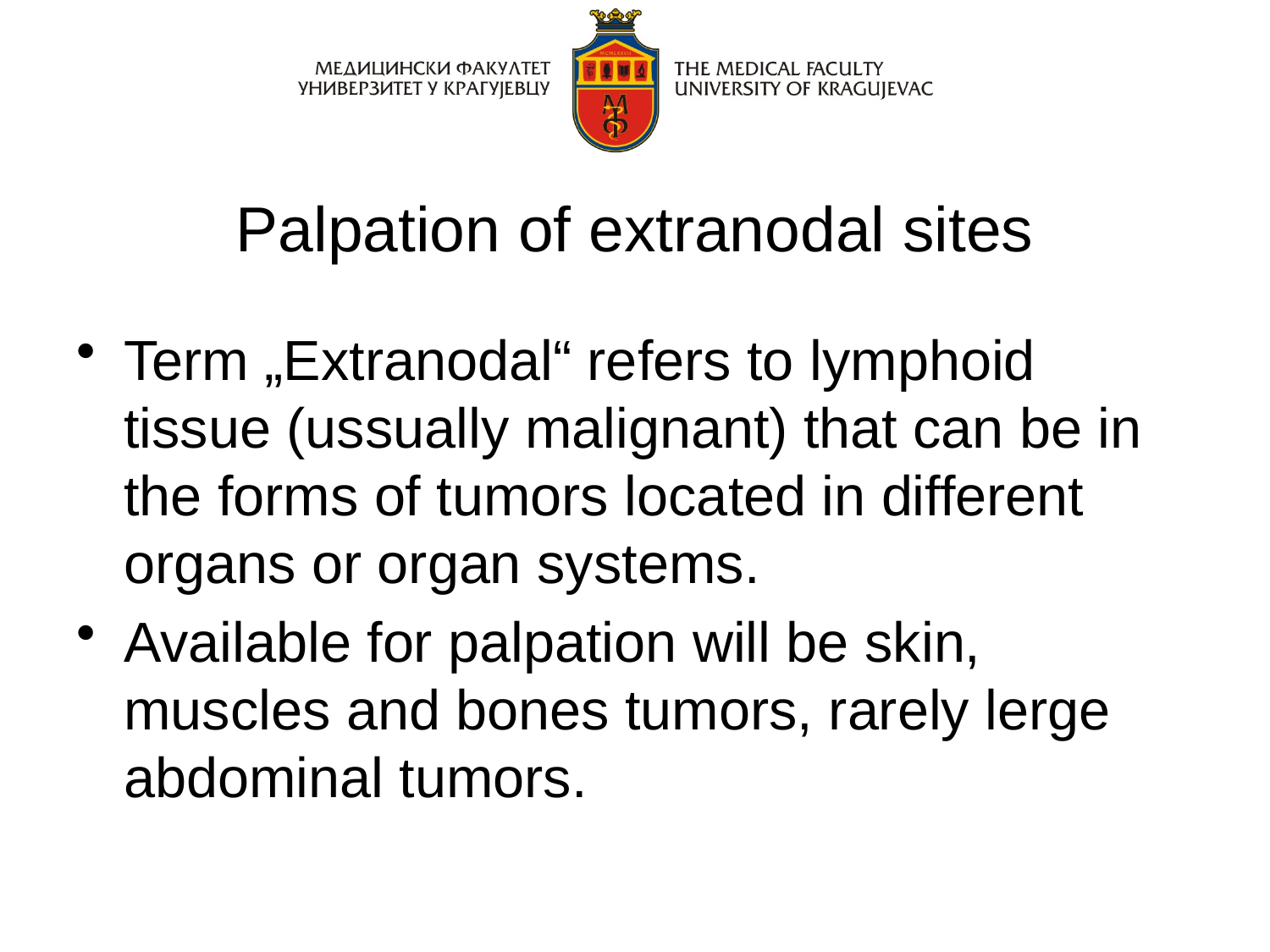

# Palpation of extranodal sites
Term „Extranodal“ refers to lymphoid tissue (ussually malignant) that can be in the forms of tumors located in different organs or organ systems.
Available for palpation will be skin, muscles and bones tumors, rarely lerge abdominal tumors.